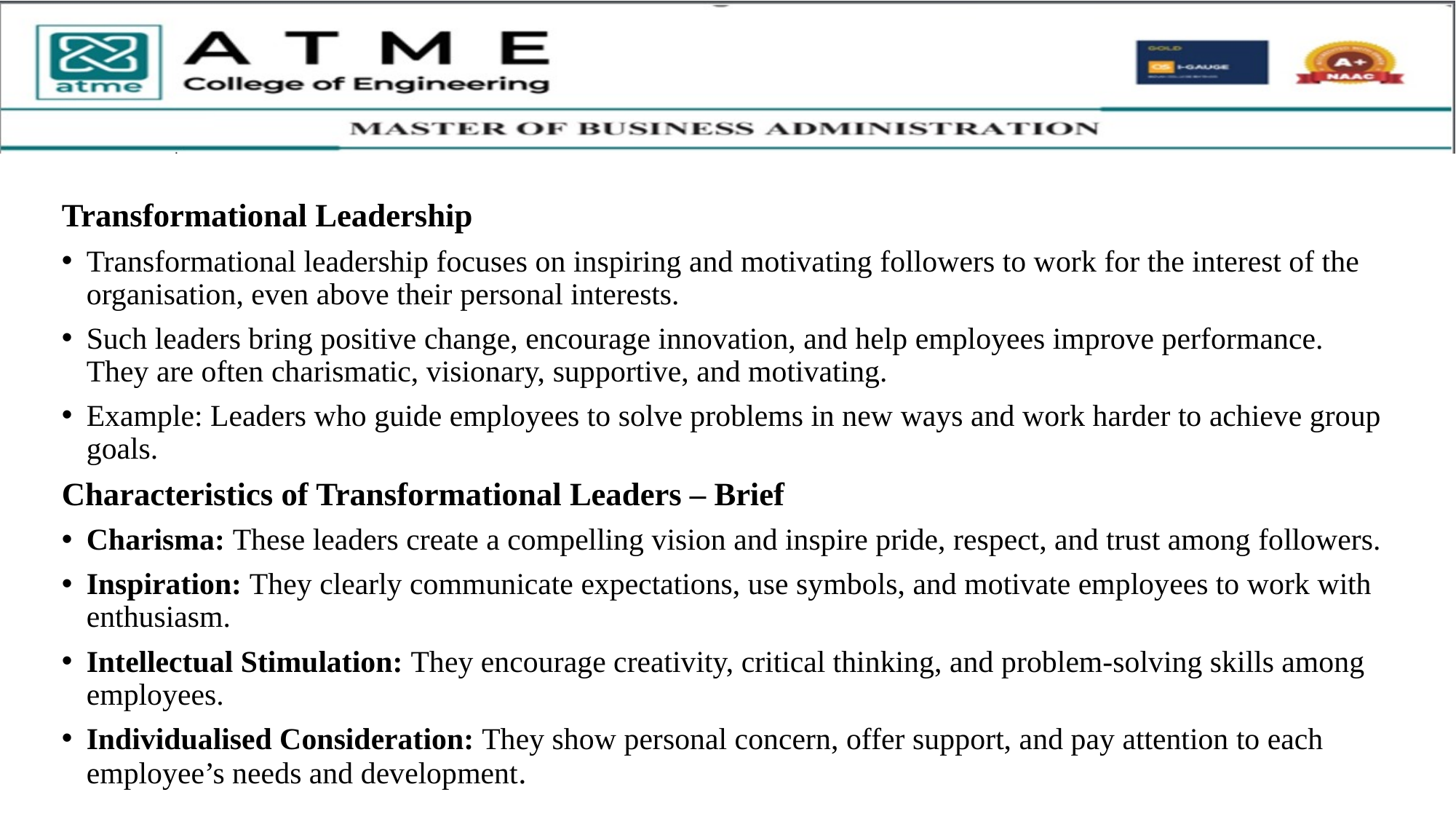

Transformational Leadership
Transformational leadership focuses on inspiring and motivating followers to work for the interest of the organisation, even above their personal interests.
Such leaders bring positive change, encourage innovation, and help employees improve performance. They are often charismatic, visionary, supportive, and motivating.
Example: Leaders who guide employees to solve problems in new ways and work harder to achieve group goals.
Characteristics of Transformational Leaders – Brief
Charisma: These leaders create a compelling vision and inspire pride, respect, and trust among followers.
Inspiration: They clearly communicate expectations, use symbols, and motivate employees to work with enthusiasm.
Intellectual Stimulation: They encourage creativity, critical thinking, and problem-solving skills among employees.
Individualised Consideration: They show personal concern, offer support, and pay attention to each employee’s needs and development.